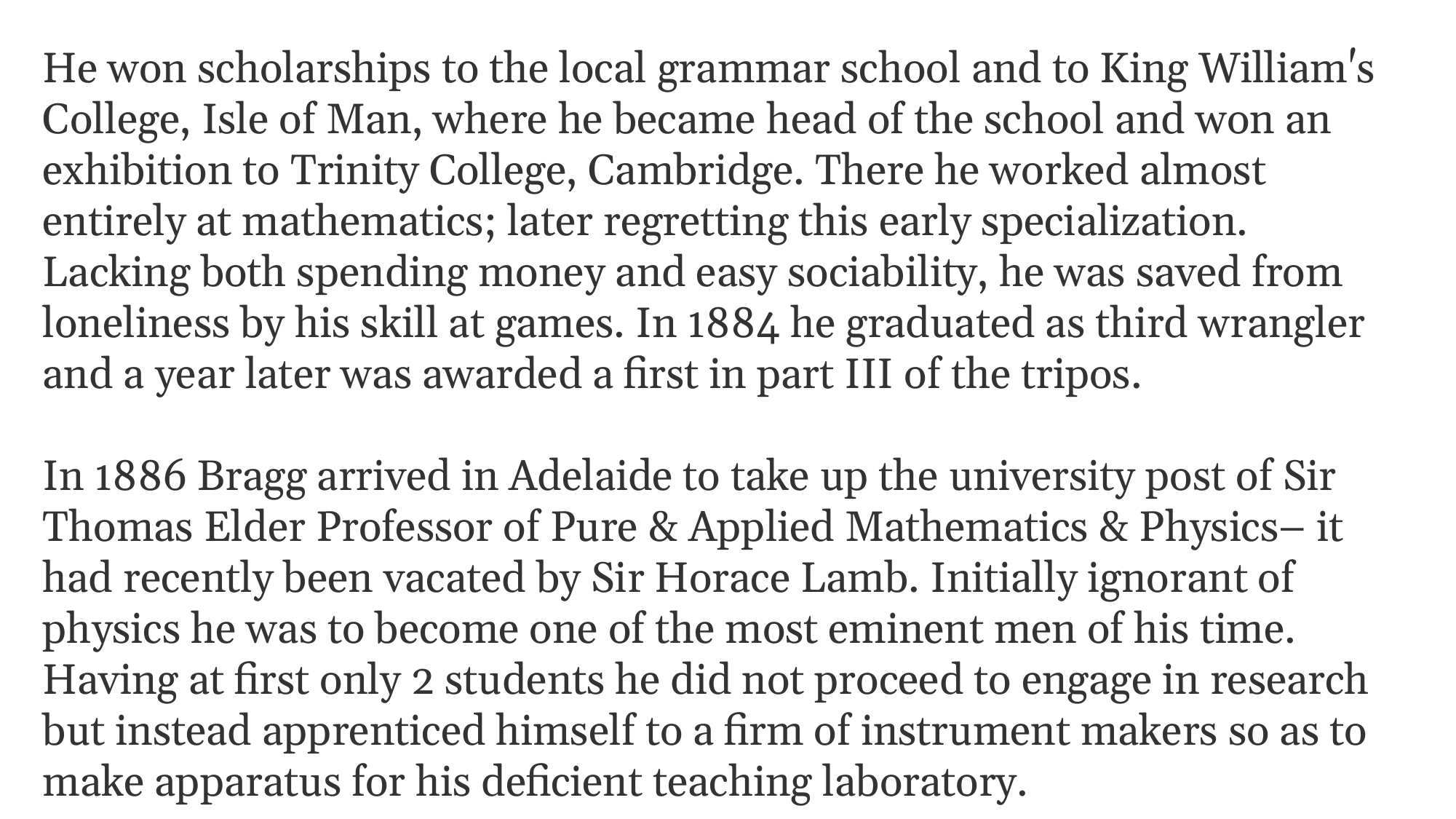

He won scholarships to the local grammar school and to King William's College, Isle of Man, where he became head of the school and won an exhibition to Trinity College, Cambridge. There he worked almost entirely at mathematics; later regretting this early specialization. Lacking both spending money and easy sociability, he was saved from loneliness by his skill at games. In 1884 he graduated as third wrangler and a year later was awarded a first in part III of the tripos.

In 1886 Bragg arrived in Adelaide to take up the university post of Sir Thomas Elder Professor of Pure & Applied Mathematics & Physics– it had recently been vacated by Sir Horace Lamb. Initially ignorant of physics he was to become one of the most eminent men of his time. Having at first only 2 students he did not proceed to engage in research but instead apprenticed himself to a firm of instrument makers so as to make apparatus for his deficient teaching laboratory.